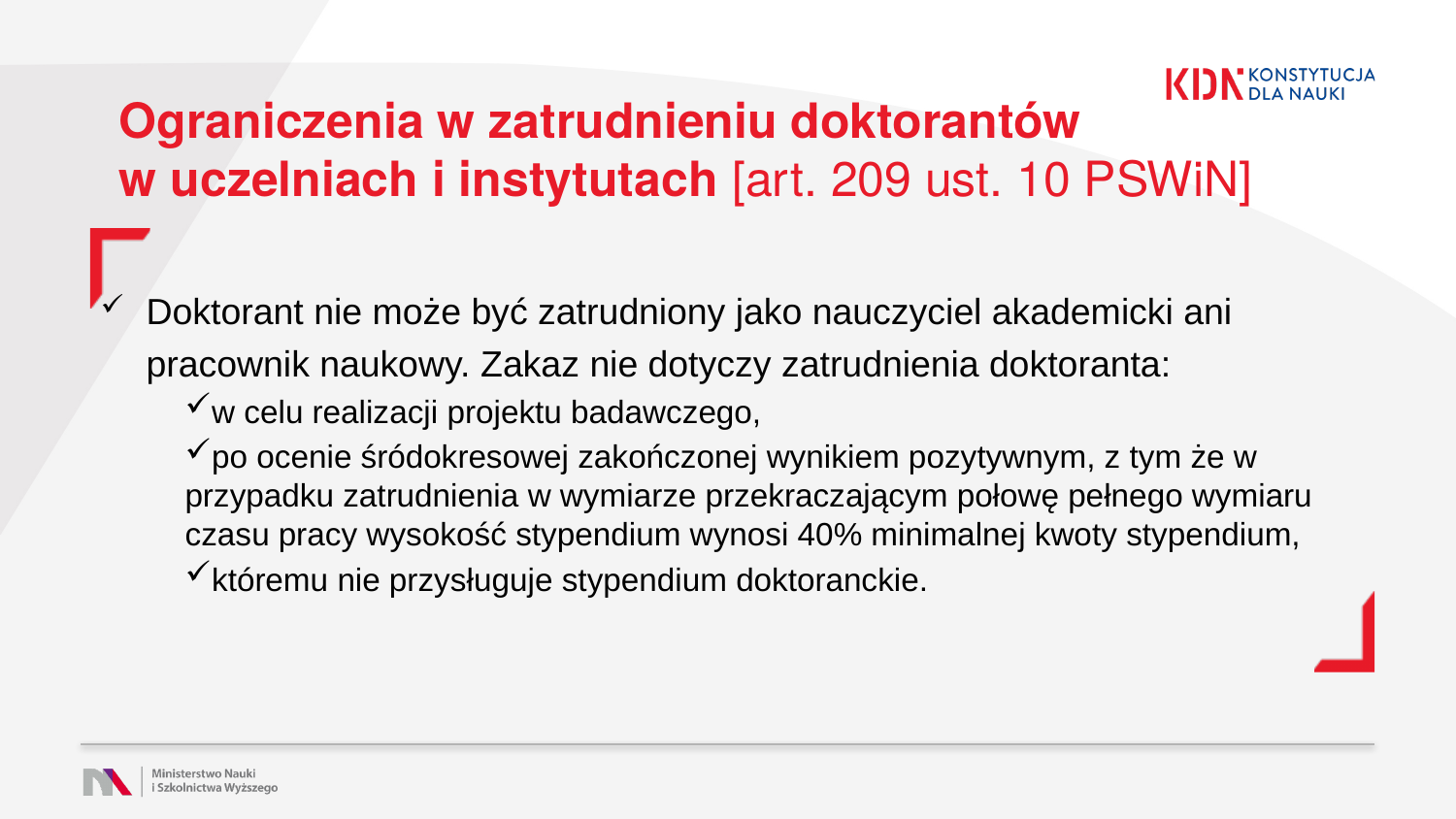

# Ograniczenia w zatrudnieniu doktorantów w uczelniach i instytutach [art. 209 ust. 10 PSWiN]

Doktorant nie może być zatrudniony jako nauczyciel akademicki ani pracownik naukowy. Zakaz nie dotyczy zatrudnienia doktoranta:
w celu realizacji projektu badawczego,
po ocenie śródokresowej zakończonej wynikiem pozytywnym, z tym że w przypadku zatrudnienia w wymiarze przekraczającym połowę pełnego wymiaru czasu pracy wysokość stypendium wynosi 40% minimalnej kwoty stypendium,
któremu nie przysługuje stypendium doktoranckie.